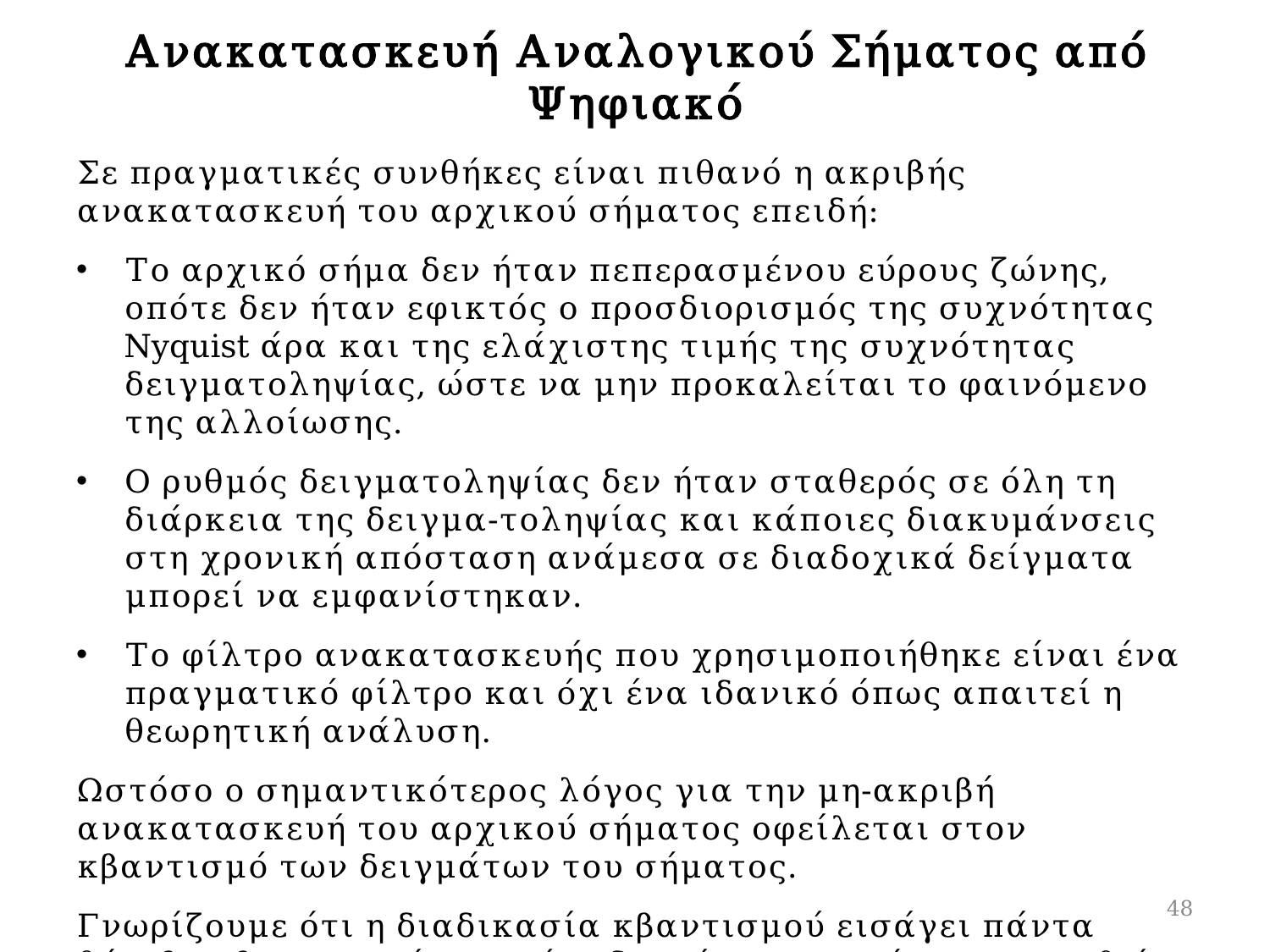

# Ανακατασκευή Αναλογικού Σήματος από Ψηφιακό
Σε πραγματικές συνθήκες είναι πιθανό η ακριβής ανακατασκευή του αρχικού σήματος επειδή:
Το αρχικό σήμα δεν ήταν πεπερασμένου εύρους ζώνης, οπότε δεν ήταν εφικτός ο προσδιορισμός της συχνότητας Nyquist άρα και της ελάχιστης τιμής της συχνότητας δειγματοληψίας, ώστε να μην προκαλείται το φαινόμενο της αλλοίωσης.
Ο ρυθμός δειγματοληψίας δεν ήταν σταθερός σε όλη τη διάρκεια της δειγμα-τοληψίας και κάποιες διακυμάνσεις στη χρονική απόσταση ανάμεσα σε διαδοχικά δείγματα μπορεί να εμφανίστηκαν.
Το φίλτρο ανακατασκευής που χρησιμοποιήθηκε είναι ένα πραγματικό φίλτρο και όχι ένα ιδανικό όπως απαιτεί η θεωρητική ανάλυση.
Ωστόσο ο σημαντικότερος λόγος για την μη-ακριβή ανακατασκευή του αρχικού σήματος οφείλεται στον κβαντισμό των δειγμάτων του σήματος.
Γνωρίζουμε ότι η διαδικασία κβαντισμού εισάγει πάντα θόρυβο κβαντισμού, ο οποίος δεν είναι εφικτό να αφαιρεθεί.
48